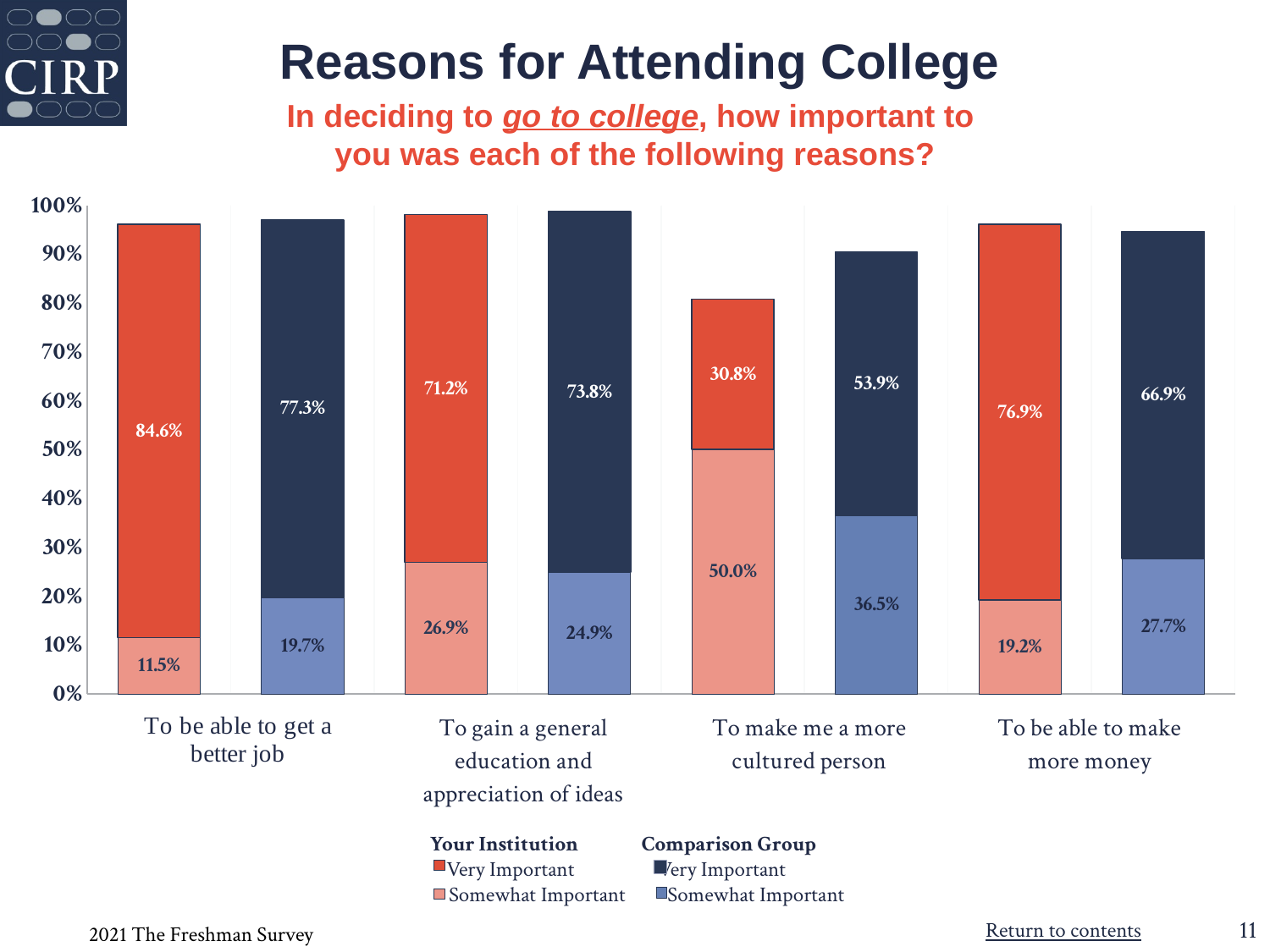

# Reasons for Attending College
In deciding to go to college, how important to
you was each of the following reasons?

### Chart

| Category | Somewhat Important | Very Important |
|---|---|---|
| Your Institution | 0.115 | 0.846 |
| Comparison Group | 0.197 | 0.773 |
| Your Institution | 0.269 | 0.712 |
| Comparison Group | 0.249 | 0.738 |
| Your Institution | 0.5 | 0.308 |
| Comparison Group | 0.365 | 0.539 |
| Your Institution | 0.192 | 0.769 |
| Comparison Group | 0.277 | 0.669 |
 Your Institution               Comparison Group
     Very Important                  Very Important
     Somewhat Important         Somewhat Important

2021 The Freshman Survey

Return to contents
11